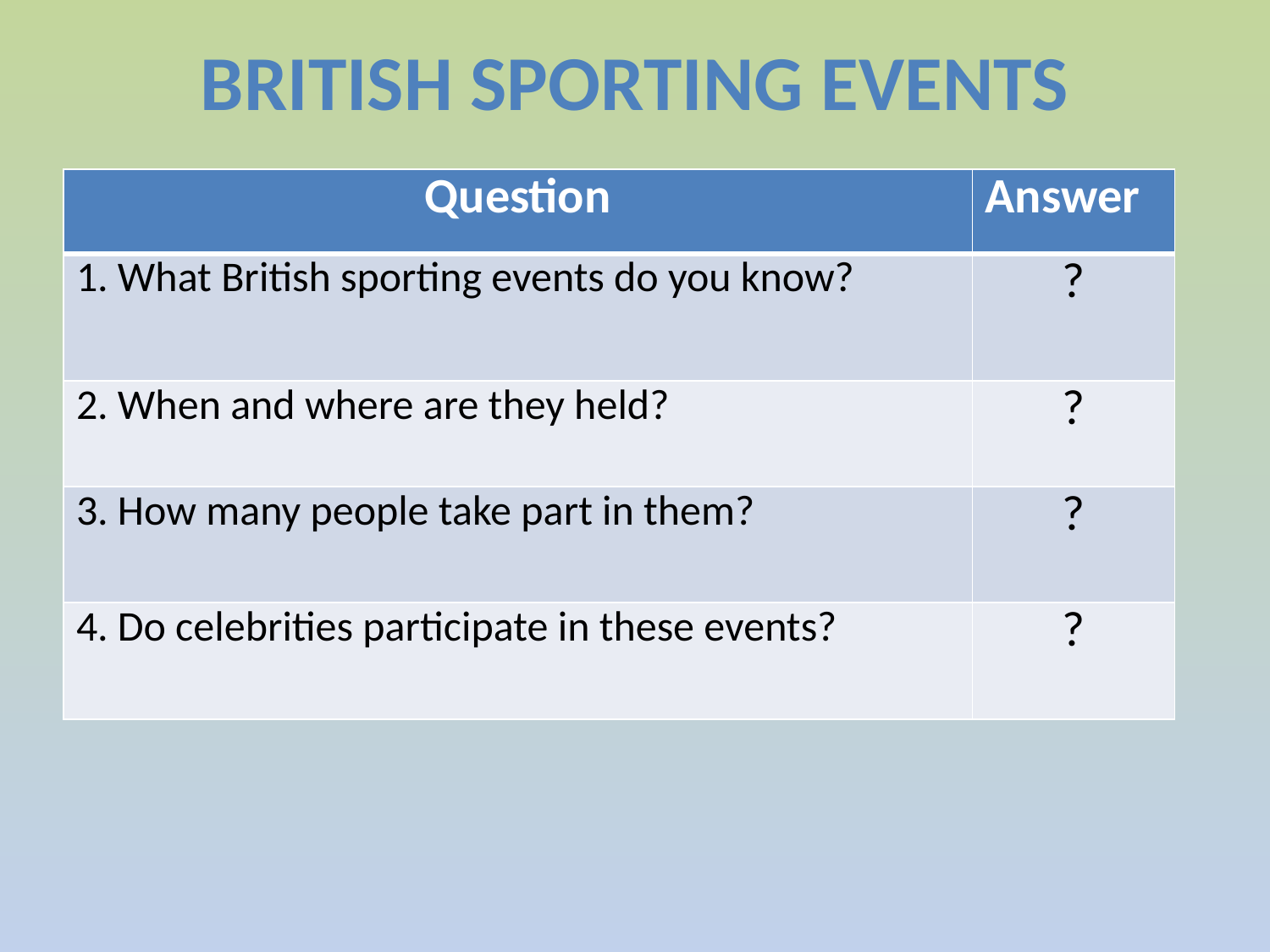

# British sporting events

| Question | Answer |
| --- | --- |
| 1. What British sporting events do you know? | ? |
| 2. When and where are they held? | ? |
| 3. How many people take part in them? | ? |
| 4. Do celebrities participate in these events? | ? |